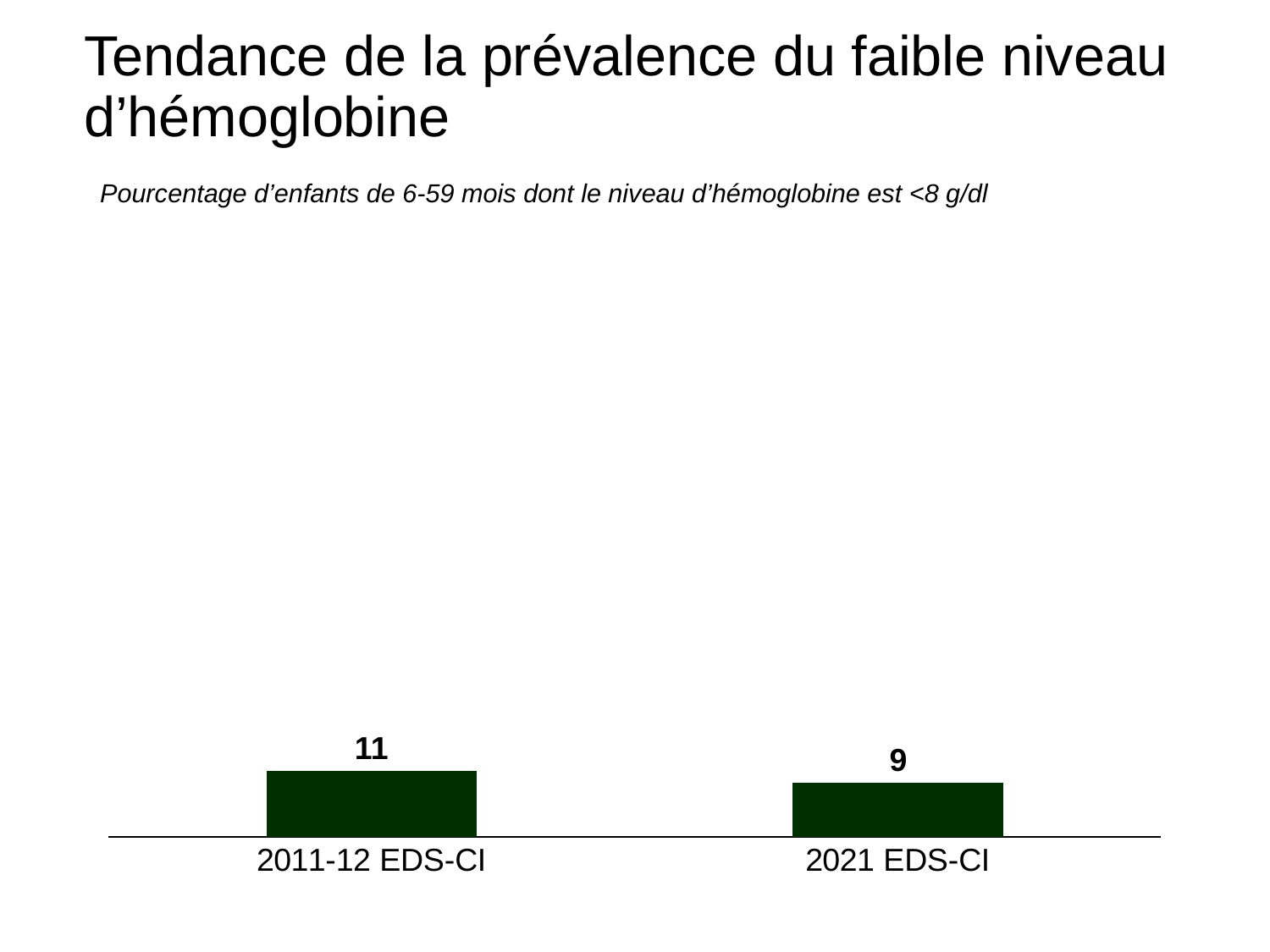

# Tendance de la prévalence du faible niveau d’hémoglobine
Pourcentage d’enfants de 6-59 mois dont le niveau d’hémoglobine est <8 g/dl

### Chart

| Category | Any ANC from a skilled provider |
|---|---|
| 2011-12 EDS-CI | 11.0 |
| 2021 EDS-CI | 9.0 |